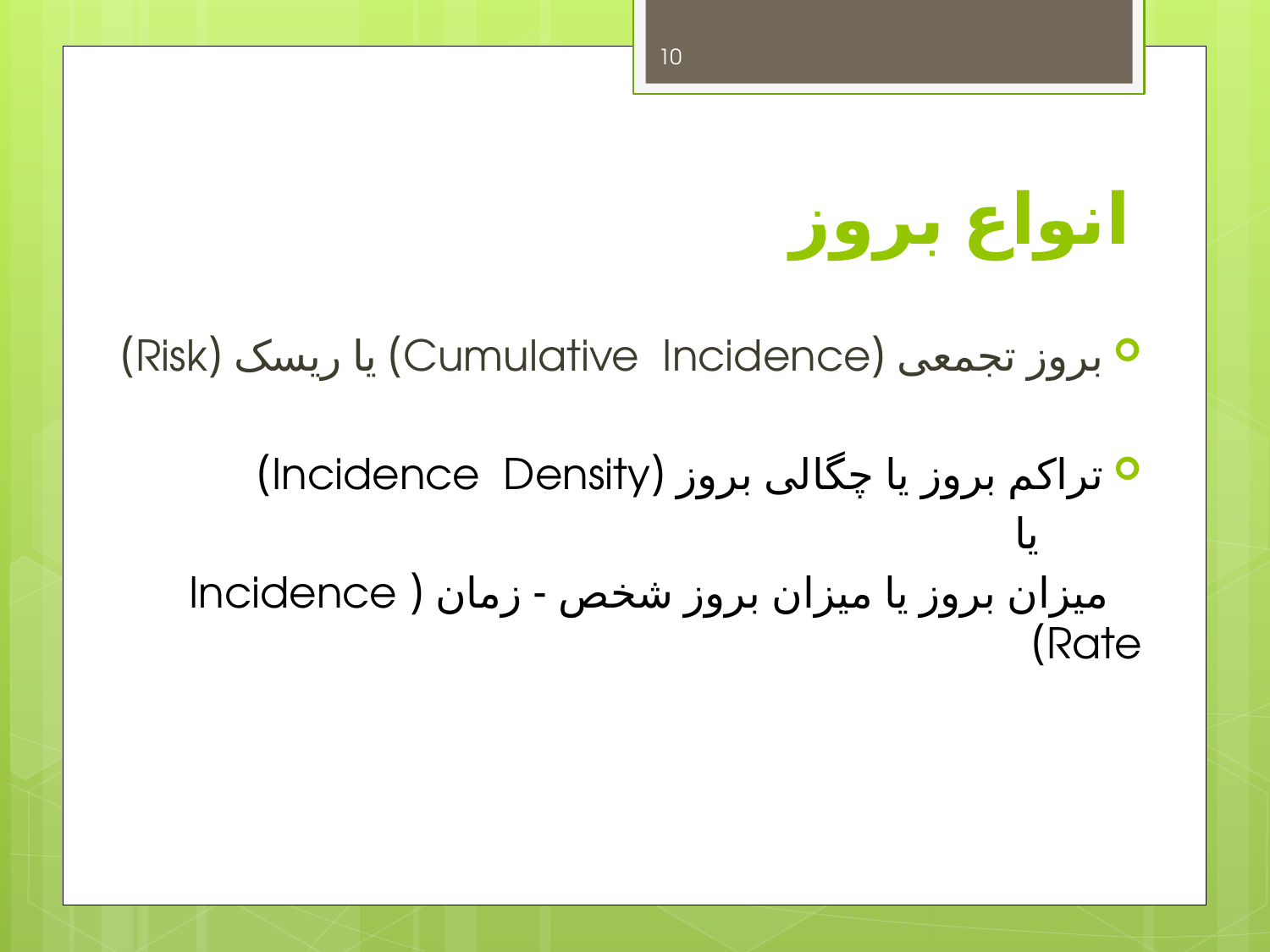

10
# انواع بروز
بروز تجمعی (Cumulative  Incidence) یا ریسک (Risk)

تراکم بروز یا چگالی بروز (Incidence  Density)
	یا
   میزان بروز یا میزان بروز شخص - زمان (Incidence  Rate)